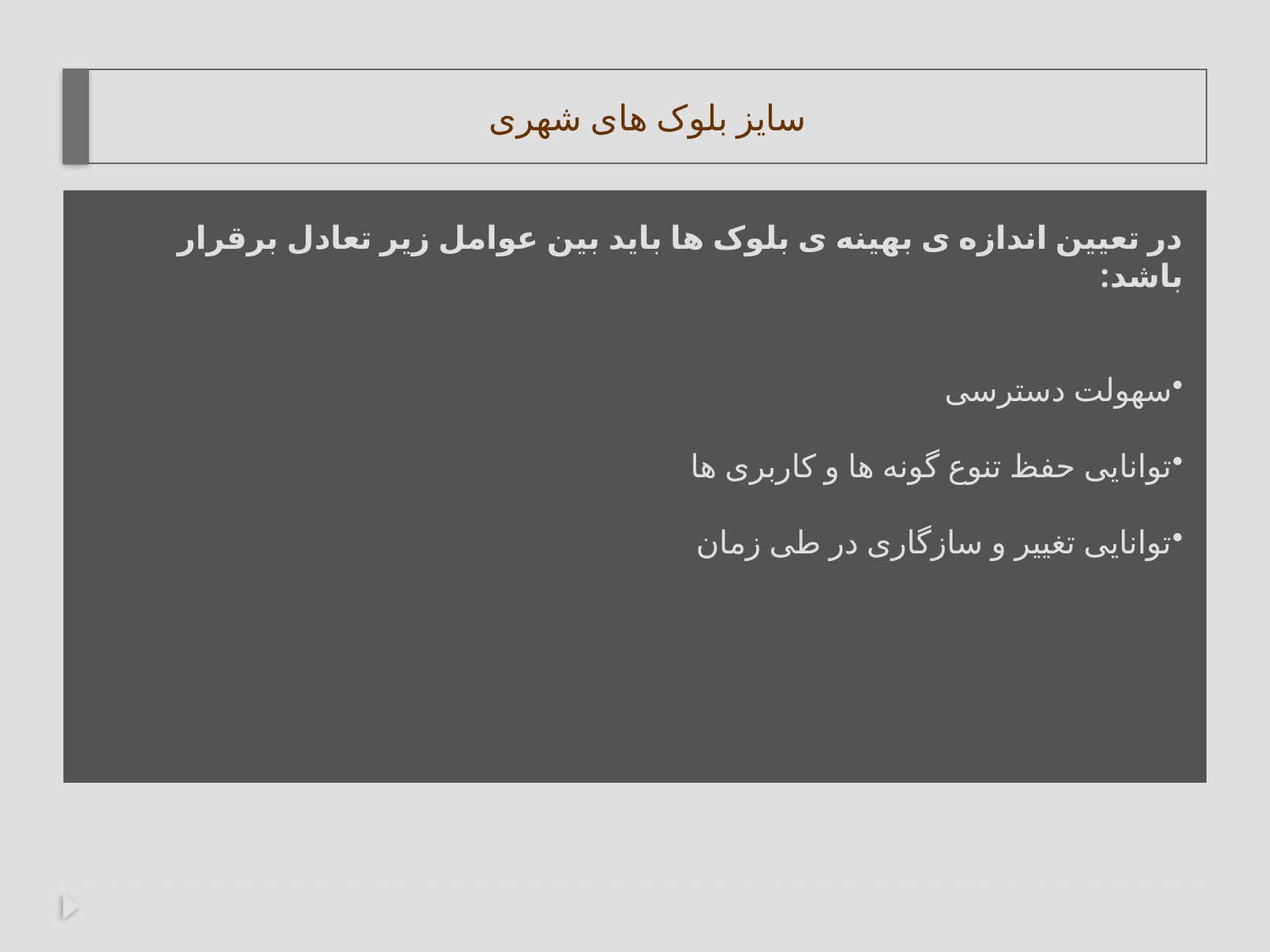

سایز بلوک های شهری

در تعیین اندازه ی بهینه ی بلوک ها باید بین عوامل زیر تعادل برقرار باشد:

سهولت دسترسی
توانایی حفظ تنوع گونه ها و کاربری ها
توانایی تغییر و سازگاری در طی زمان